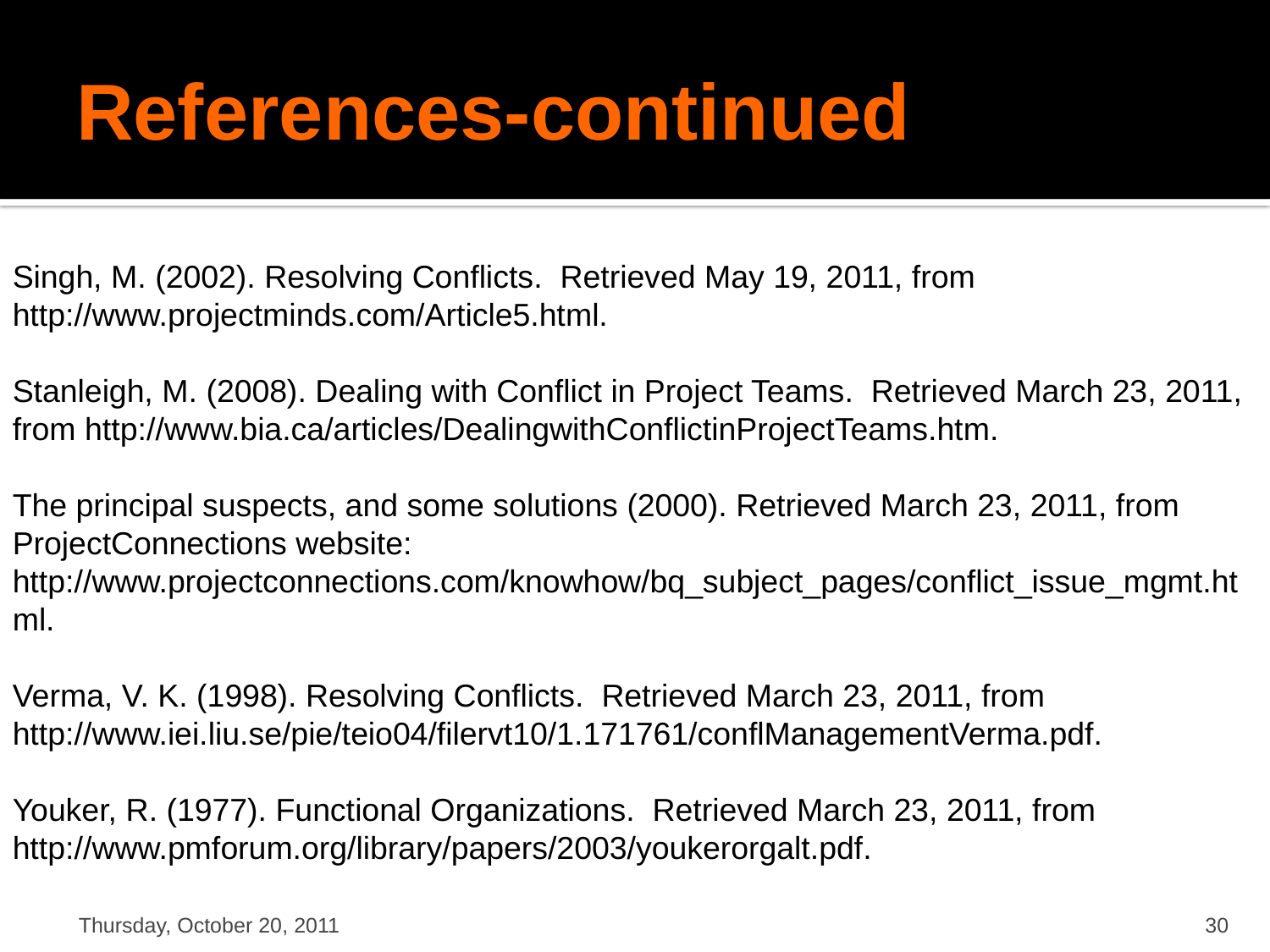

# References-continued
Singh, M. (2002). Resolving Conflicts.  Retrieved May 19, 2011, from http://www.projectminds.com/Article5.html.

Stanleigh, M. (2008). Dealing with Conflict in Project Teams.  Retrieved March 23, 2011, from http://www.bia.ca/articles/DealingwithConflictinProjectTeams.htm.

The principal suspects, and some solutions (2000). Retrieved March 23, 2011, from ProjectConnections website: http://www.projectconnections.com/knowhow/bq_subject_pages/conflict_issue_mgmt.html.

Verma, V. K. (1998). Resolving Conflicts.  Retrieved March 23, 2011, from http://www.iei.liu.se/pie/teio04/filervt10/1.171761/conflManagementVerma.pdf.

Youker, R. (1977). Functional Organizations.  Retrieved March 23, 2011, from http://www.pmforum.org/library/papers/2003/youkerorgalt.pdf.

.

Thursday, October 20, 2011
30